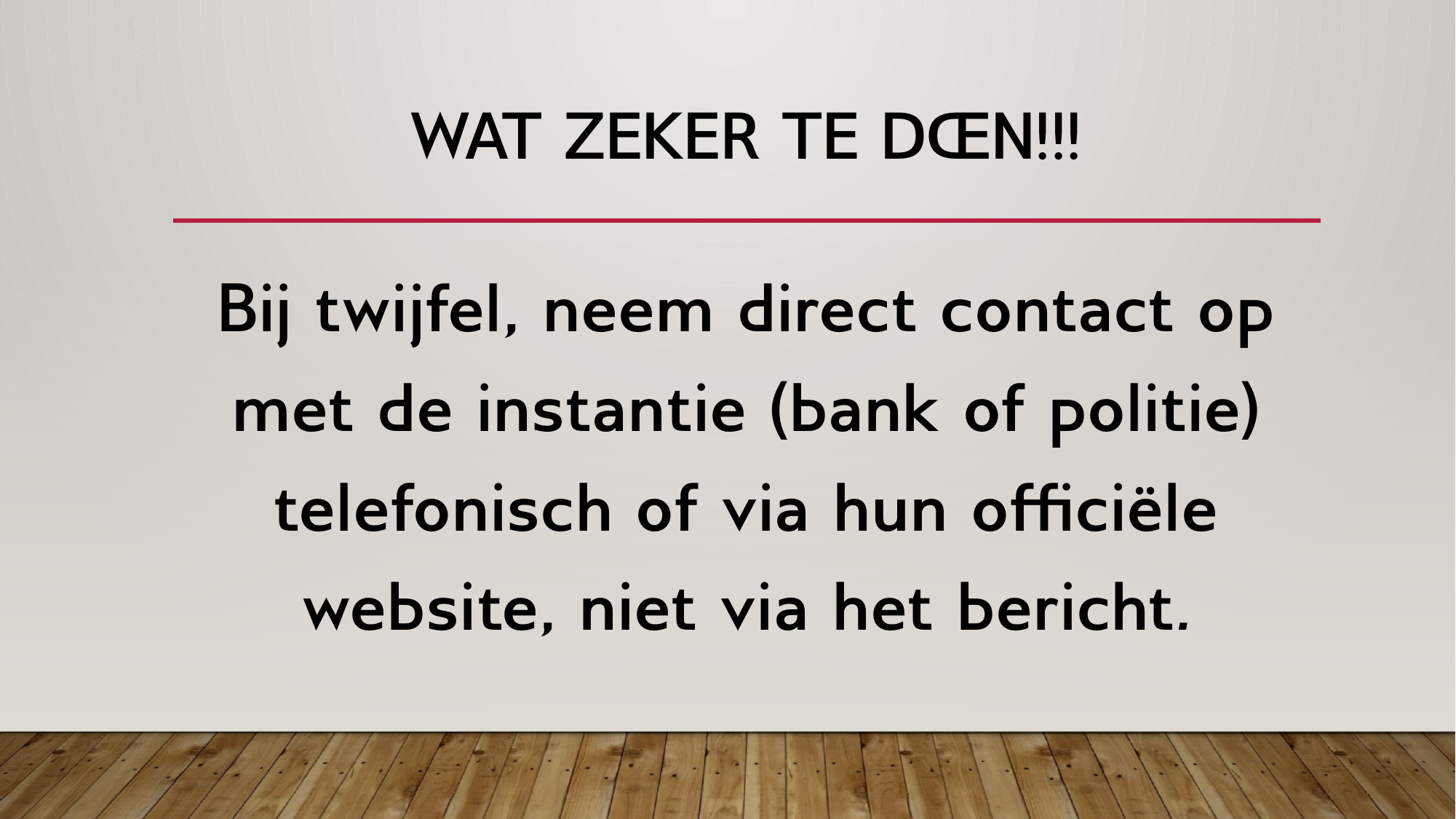

# Wat zeker te doen!!!
Bij twijfel, neem direct contact op met de instantie (bank of politie) telefonisch of via hun officiële website, niet via het bericht.